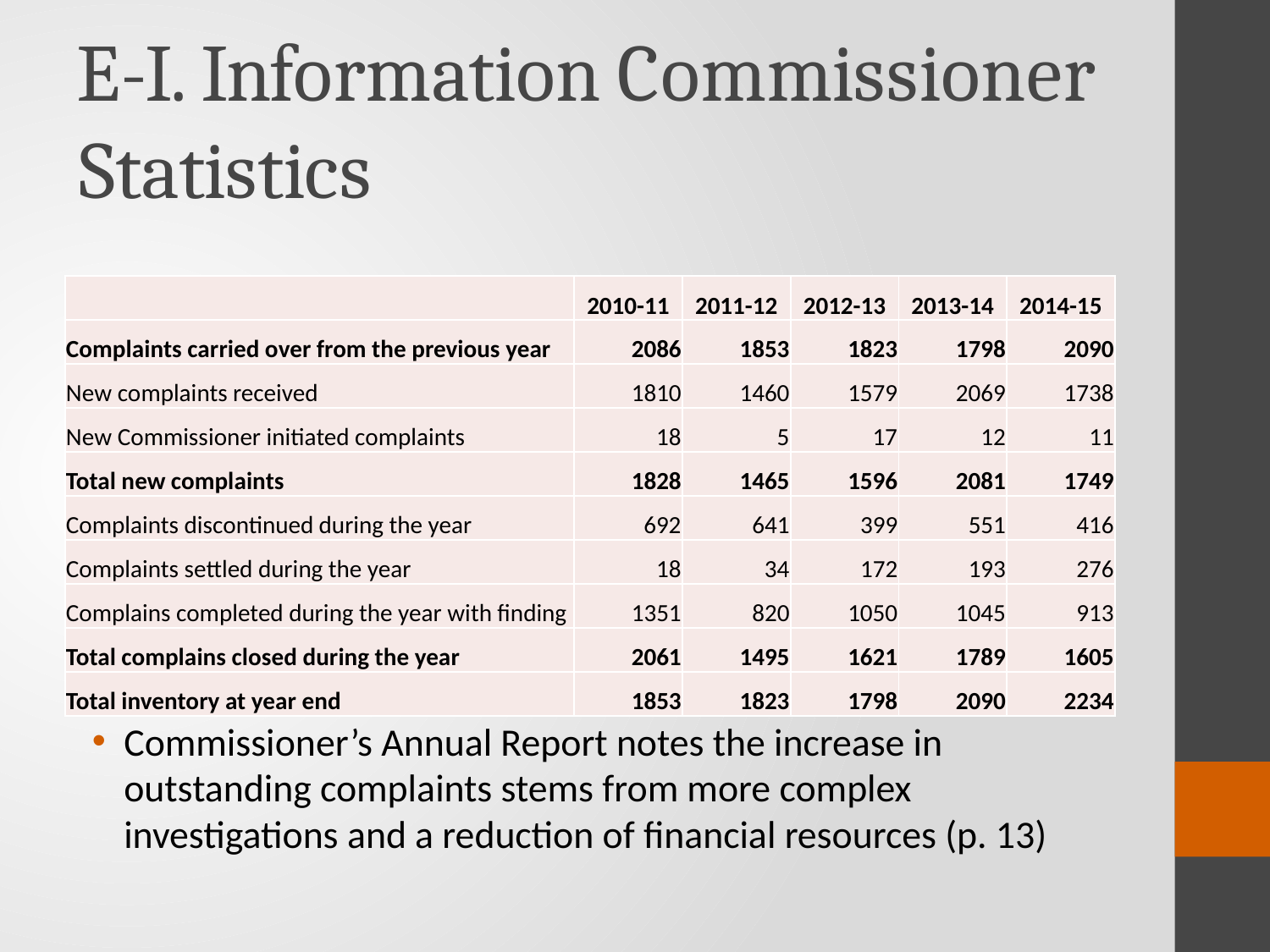

# E-I. Information Commissioner Statistics

Commissioner’s Annual Report notes the increase in outstanding complaints stems from more complex investigations and a reduction of financial resources (p. 13)
|  | 2010-11 | 2011-12 | 2012-13 | 2013-14 | 2014-15 |
| --- | --- | --- | --- | --- | --- |
| Complaints carried over from the previous year | 2086 | 1853 | 1823 | 1798 | 2090 |
| New complaints received | 1810 | 1460 | 1579 | 2069 | 1738 |
| New Commissioner initiated complaints | 18 | 5 | 17 | 12 | 11 |
| Total new complaints | 1828 | 1465 | 1596 | 2081 | 1749 |
| Complaints discontinued during the year | 692 | 641 | 399 | 551 | 416 |
| Complaints settled during the year | 18 | 34 | 172 | 193 | 276 |
| Complains completed during the year with finding | 1351 | 820 | 1050 | 1045 | 913 |
| Total complains closed during the year | 2061 | 1495 | 1621 | 1789 | 1605 |
| Total inventory at year end | 1853 | 1823 | 1798 | 2090 | 2234 |